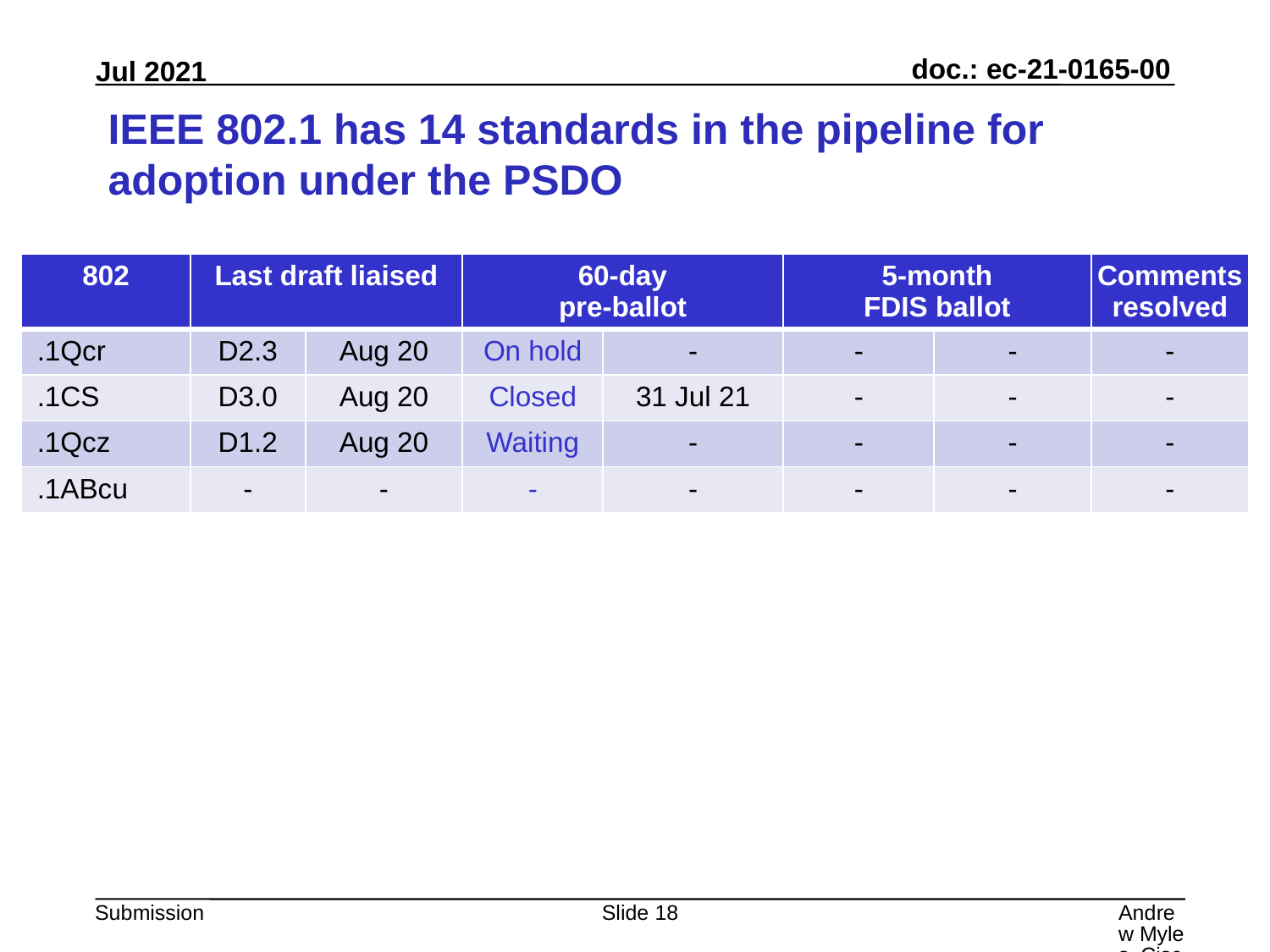

# IEEE 802.1 has 14 standards in the pipeline for adoption under the PSDO
| 802 | Last draft liaised |  | 60-day pre-ballot |  | 5-month FDIS ballot |  | Comments resolved |
| --- | --- | --- | --- | --- | --- | --- | --- |
| .1Qcr | D2.3 | Aug 20 | On hold | - | - | - | - |
| .1CS | D3.0 | Aug 20 | Closed | 31 Jul 21 | - | - | - |
| .1Qcz | D1.2 | Aug 20 | Waiting | - | - | - | - |
| .1ABcu | - | - | - | - | - | - | - |
Slide 18
Andrew Myles, Cisco